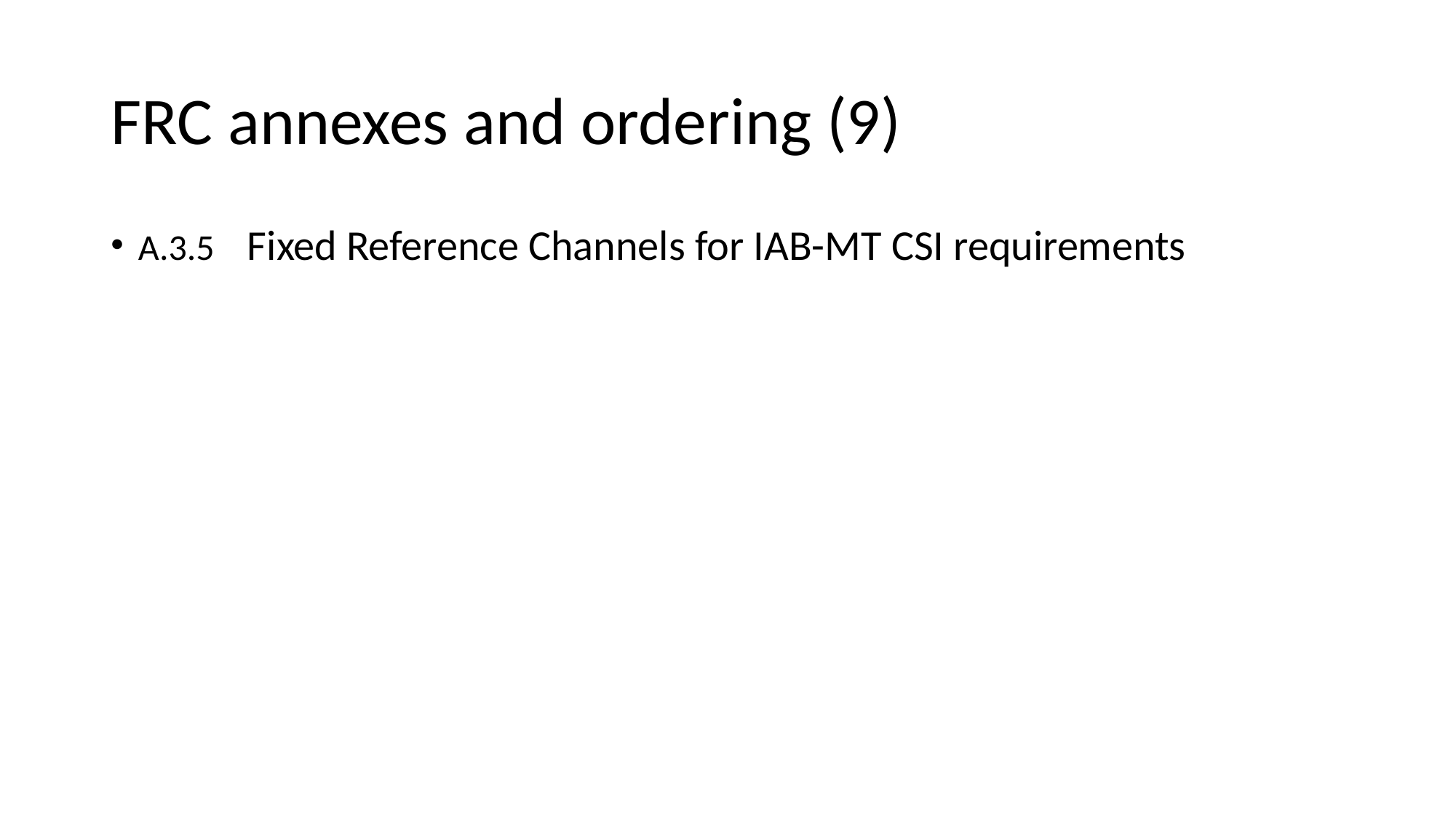

# FRC annexes and ordering (9)
A.3.5	Fixed Reference Channels for IAB-MT CSI requirements